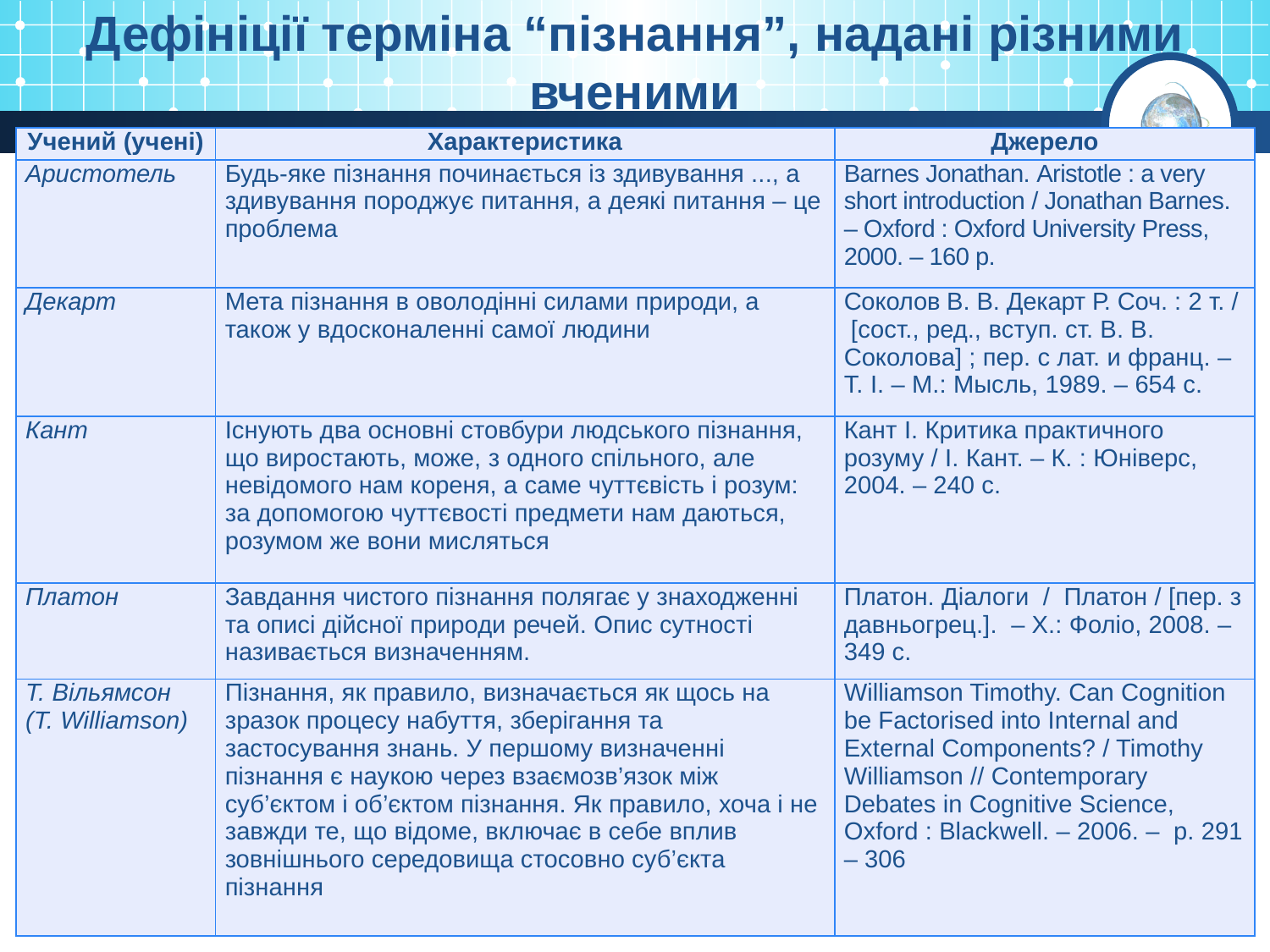

Дефініції терміна “пізнання”, надані різними вченими
| Учений (учені) | Характеристика | Джерело |
| --- | --- | --- |
| Аристотель | Будь-яке пізнання починається із здивування ..., а здивування породжує питання, а деякі питання – це проблема | Barnes Jonathan. Aristotle : a very short introduction / Jonathan Barnes. – Oxford : Oxford University Press, 2000. – 160 p. |
| Декарт | Мета пізнання в оволодінні силами природи, а також у вдосконаленні самої людини | Соколов В. В. Декарт Р. Соч. : 2 т. / [сост., ред., вступ. ст. В. В. Соколова] ; пер. с лат. и франц. – Т. I. – М.: Мысль, 1989. – 654 с. |
| Кант | Існують два основні стовбури людського пізнання, що виростають, може, з одного спільного, але невідомого нам кореня, а саме чуттєвість і розум: за допомогою чуттєвості предмети нам даються, розумом же вони мисляться | Кант І. Критика практичного розуму / І. Кант. – К. : Юніверс, 2004. – 240 с. |
| Платон | Завдання чистого пізнання полягає у знаходженні та описі дійсної природи речей. Опис сутності називається визначенням. | Платон. Діалоги / Платон / [пер. з давньогрец.]. – Х.: Фоліо, 2008. – 349 с. |
| Т. Вільямсон (T. Williamson) | Пізнання, як правило, визначається як щось на зразок процесу набуття, зберігання та застосування знань. У першому визначенні пізнання є наукою через взаємозв’язок між суб’єктом і об’єктом пізнання. Як правило, хоча і не завжди те, що відоме, включає в себе вплив зовнішнього середовища стосовно суб’єкта пізнання | Williamson Timothy. Can Cognition be Factorised into Internal and External Components? / Timothy Williamson // Contemporary Debates in Cognitive Science, Oxford : Blackwell. – 2006. – p. 291 – 306 |